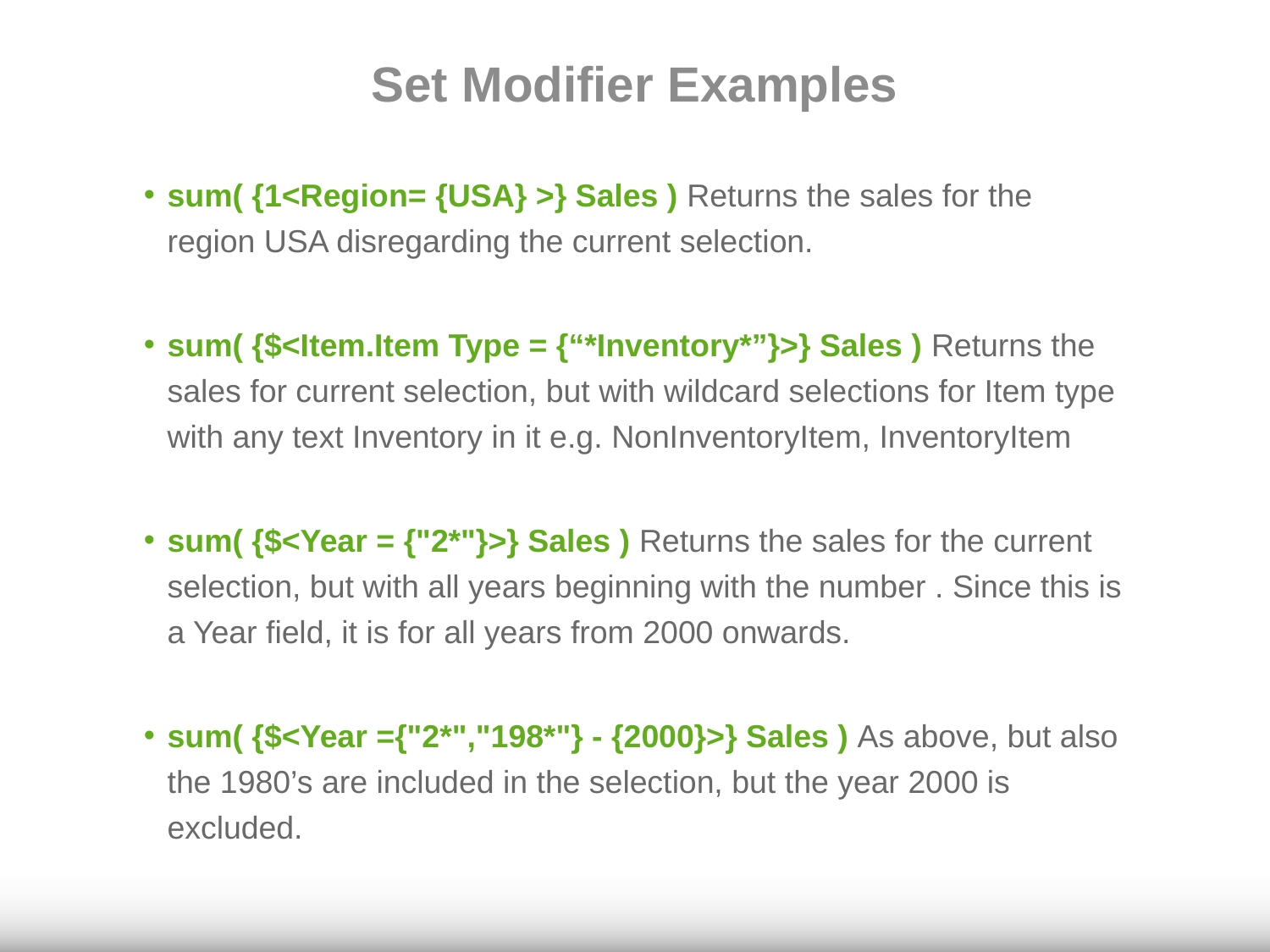

# Set Modifier Examples
sum( {1<Region= {USA} >} Sales ) Returns the sales for the region USA disregarding the current selection.

sum( {$<Item.Item Type = {“*Inventory*”}>} Sales ) Returns the sales for current selection, but with wildcard selections for Item type with any text Inventory in it e.g. NonInventoryItem, InventoryItem

sum( {$<Year = {"2*"}>} Sales ) Returns the sales for the current selection, but with all years beginning with the number . Since this is a Year field, it is for all years from 2000 onwards.

sum( {$<Year ={"2*","198*"} - {2000}>} Sales ) As above, but also the 1980’s are included in the selection, but the year 2000 is excluded.